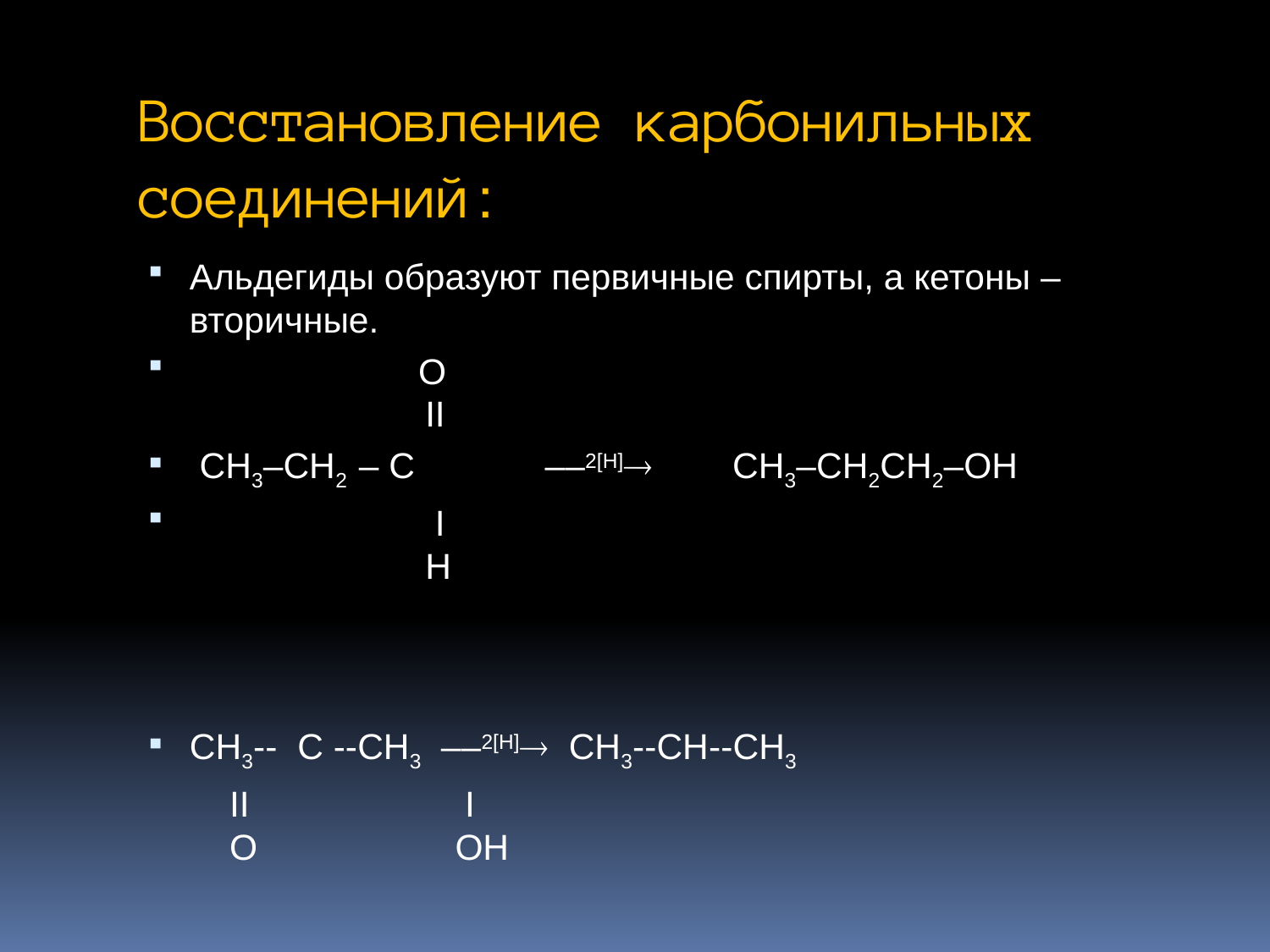

# Восстановление карбонильных соединений:
Альдегиды образуют первичные спирты, а кетоны – вторичные.
                       O 
	               II
 СH3–СH2  – C         	 ––2[H]→        СH3–CH2CH2–OH
 	                I
	               H
СH3--  C --CH3  ––2[H]→  CH3--CH--СH3
		    II		                   I
	    O		                  OH